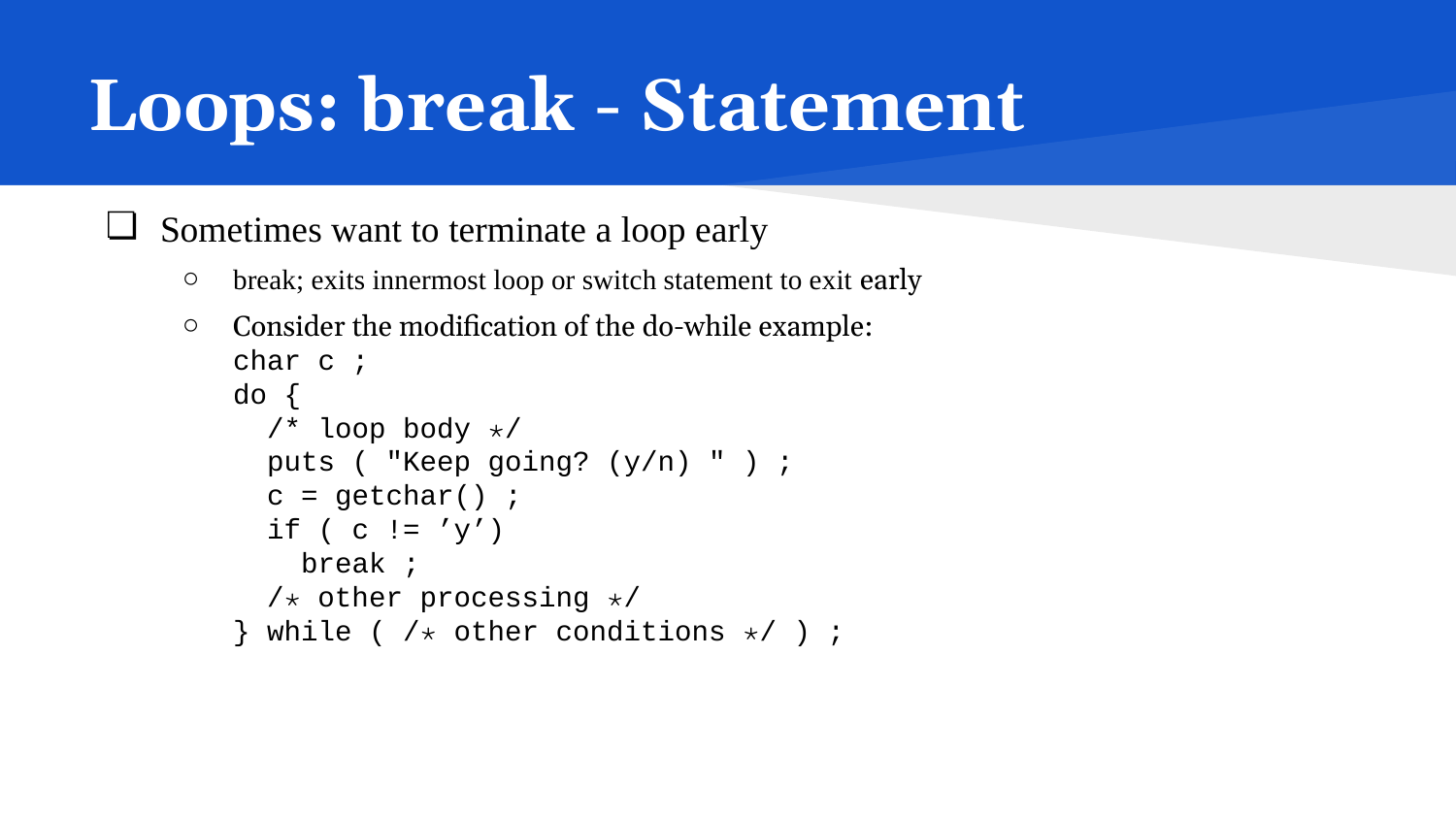

# Loops: break - Statement
Sometimes want to terminate a loop early
break; exits innermost loop or switch statement to exit early
Consider the modification of the do-while example:
char c ;
do {
  /* loop body ∗/
  puts ( "Keep going? (y/n) " ) ;
  c = getchar() ;
  if ( c != ’y’)
    break ;
  /∗ other processing ∗/
} while ( /∗ other conditions ∗/ ) ;